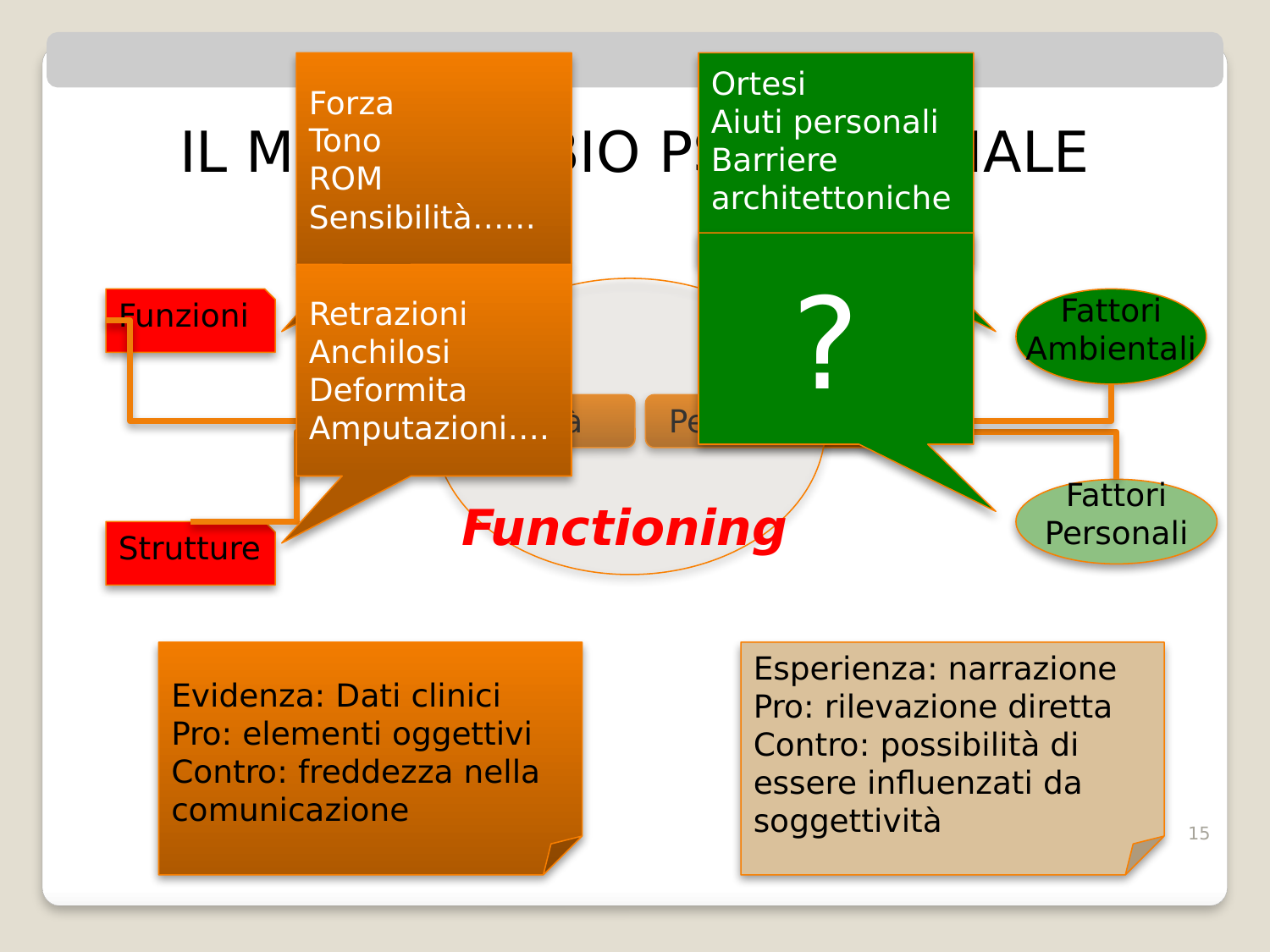

Forza
Tono
ROM
Sensibilità……
Ortesi
Aiuti personali
Barriere architettoniche.
IL MODELLO BIO PSICO SOCIALE
  ?
Retrazioni
Anchilosi
Deformita
Amputazioni….

Fattori Ambientali

Funzioni

Capacità

Performance
Fattori Personali

Functioning

Strutture

Esperienza: narrazione
Pro: rilevazione diretta
Contro: possibilità di essere influenzati da soggettività

Evidenza: Dati clinici
Pro: elementi oggettivi
Contro: freddezza nella comunicazione
15